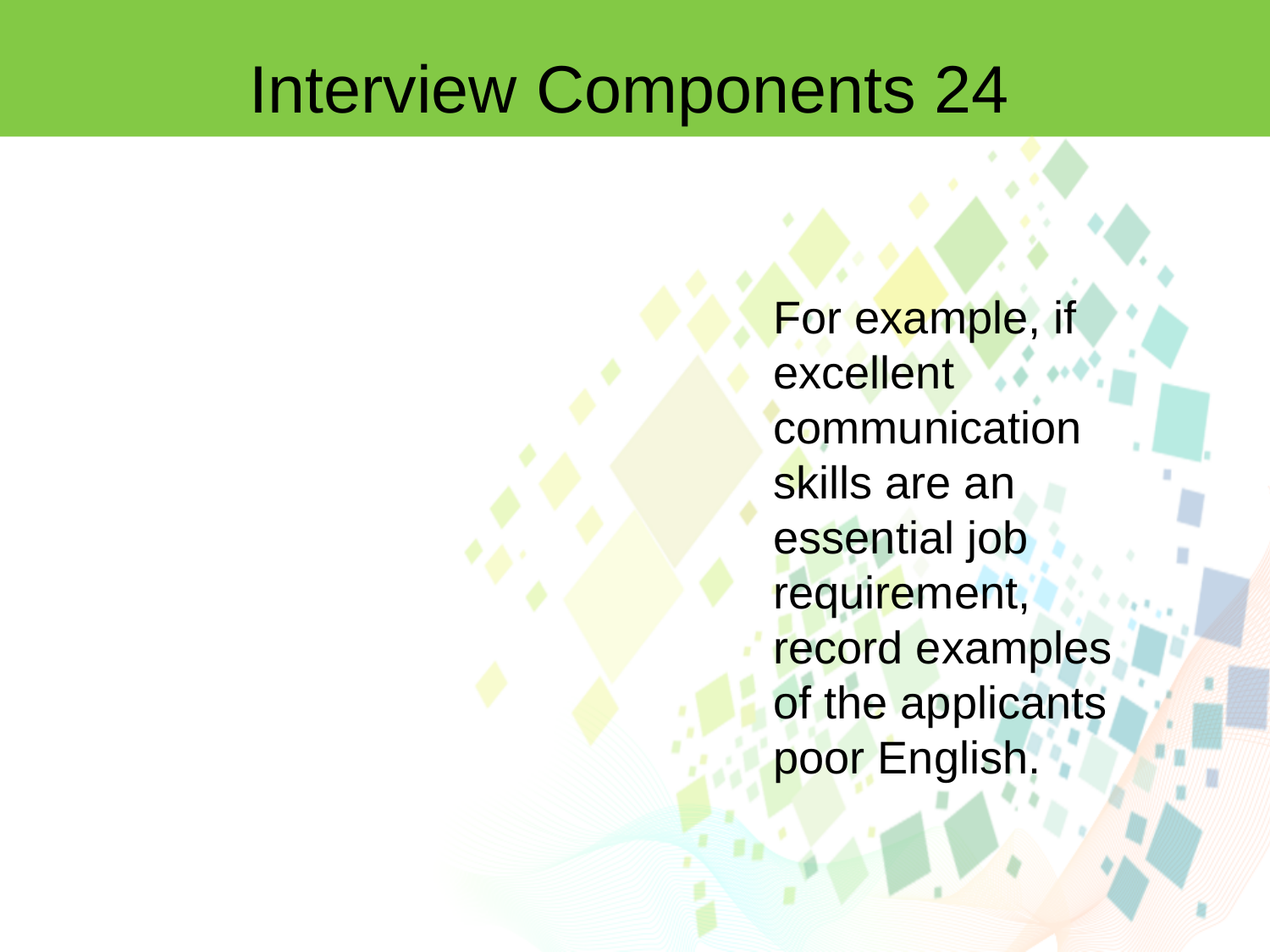

Interview Components 24
For example, if excellent communication skills are an essential job requirement, record examples of the applicants poor English.